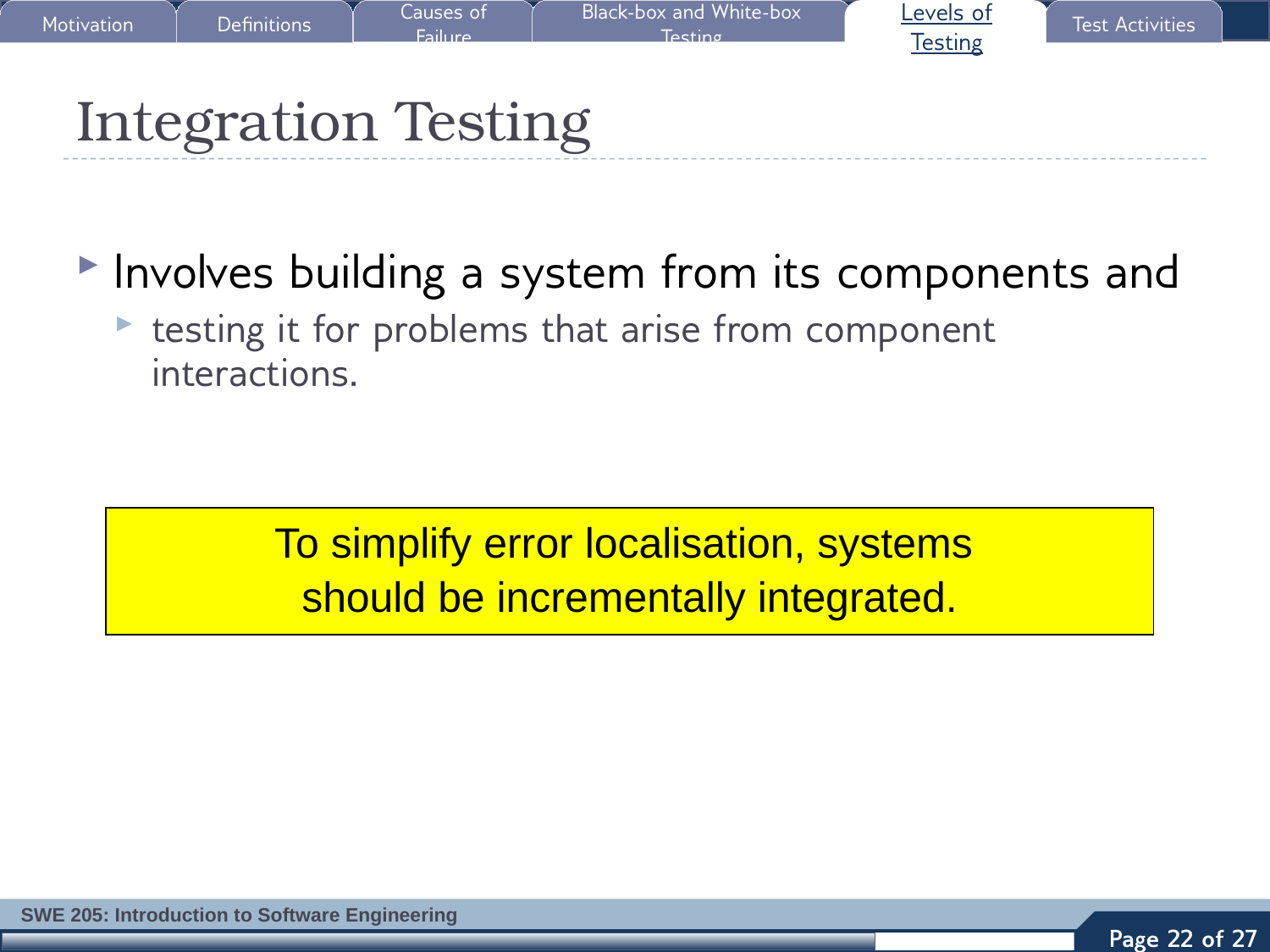

Motivation
Definitions
Causes of Failure
Black-box and White-box Testing
Levels of Testing
Test Activities
# Integration Testing

Involves building a system from its components and
testing it for problems that arise from component interactions.
To simplify error localisation, systems
should be incrementally integrated.
22
Page 22 of 27